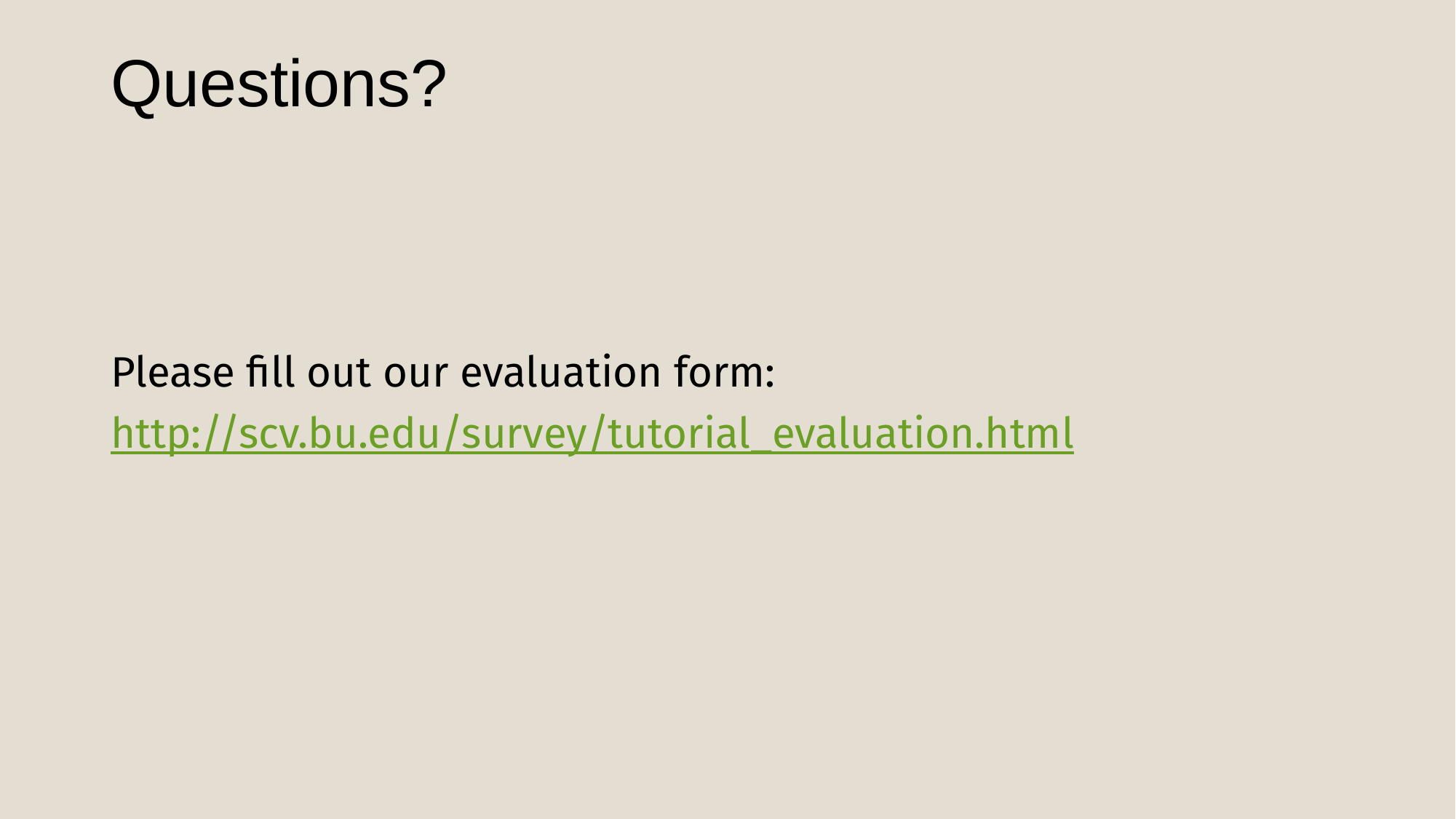

Questions?

Please fill out our evaluation form:
http://scv.bu.edu/survey/tutorial_evaluation.html